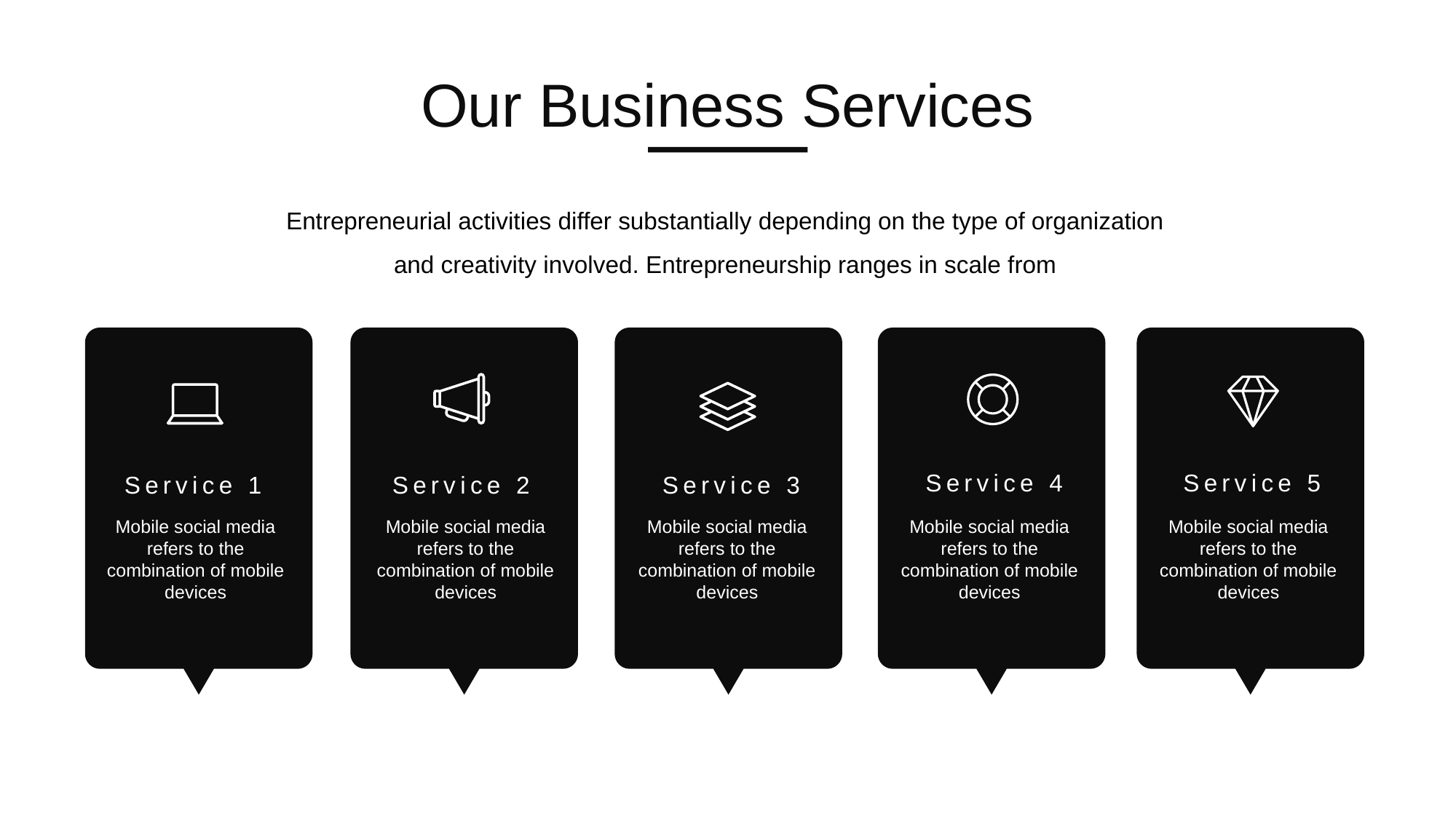

Our Business Services

Entrepreneurial activities differ substantially depending on the type of organization and creativity involved. Entrepreneurship ranges in scale from

Service 4
Service 5
Service 1
Service 2
Service 3
Mobile social media refers to the combination of mobile devices
Mobile social media refers to the combination of mobile devices
Mobile social media refers to the combination of mobile devices
Mobile social media refers to the combination of mobile devices
Mobile social media refers to the combination of mobile devices